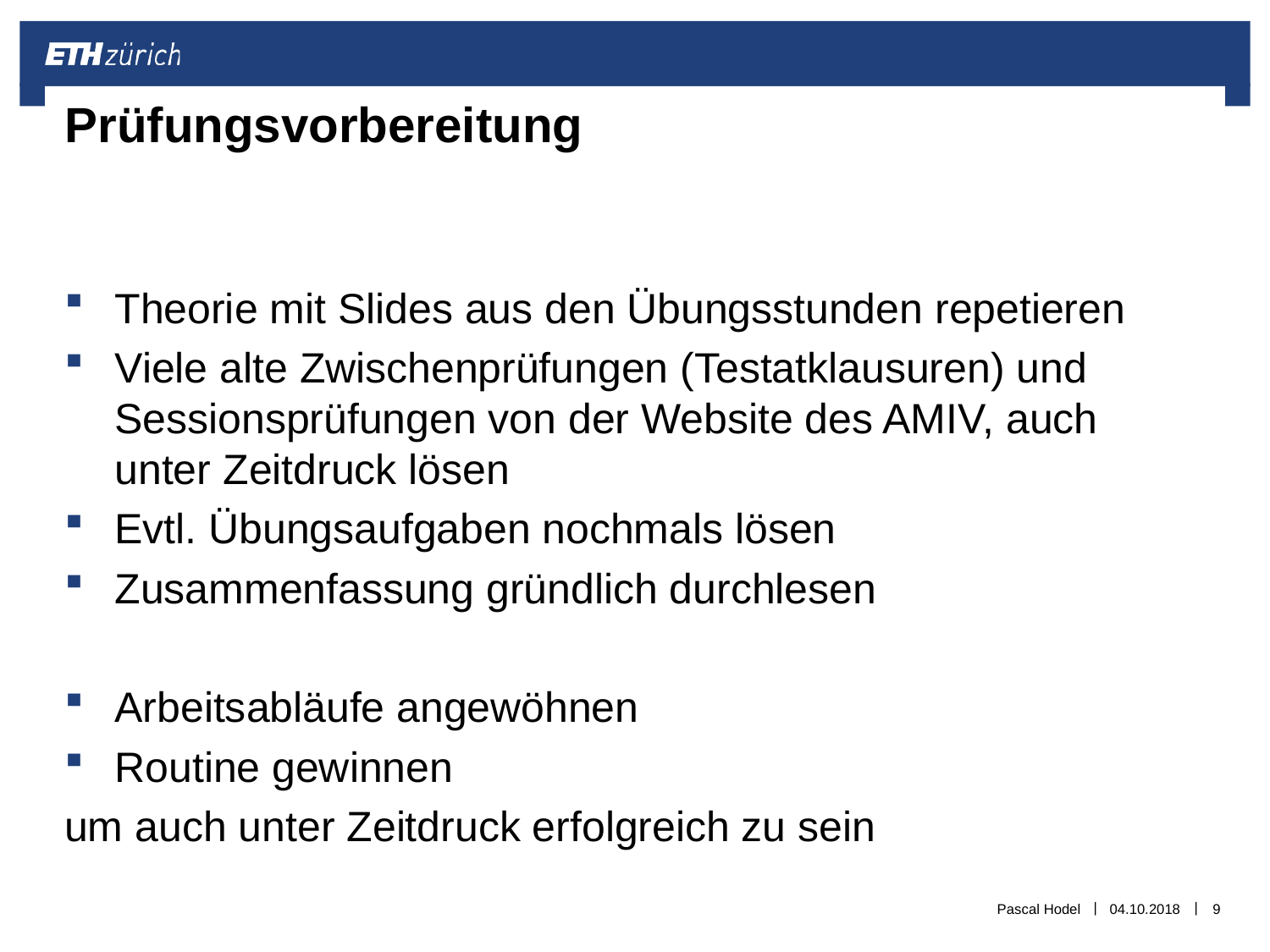

# Prüfungsvorbereitung
Theorie mit Slides aus den Übungsstunden repetieren
Viele alte Zwischenprüfungen (Testatklausuren) und Sessionsprüfungen von der Website des AMIV, auch unter Zeitdruck lösen
Evtl. Übungsaufgaben nochmals lösen
Zusammenfassung gründlich durchlesen

Arbeitsabläufe angewöhnen
Routine gewinnen
um auch unter Zeitdruck erfolgreich zu sein
Pascal Hodel
04.10.2018
9